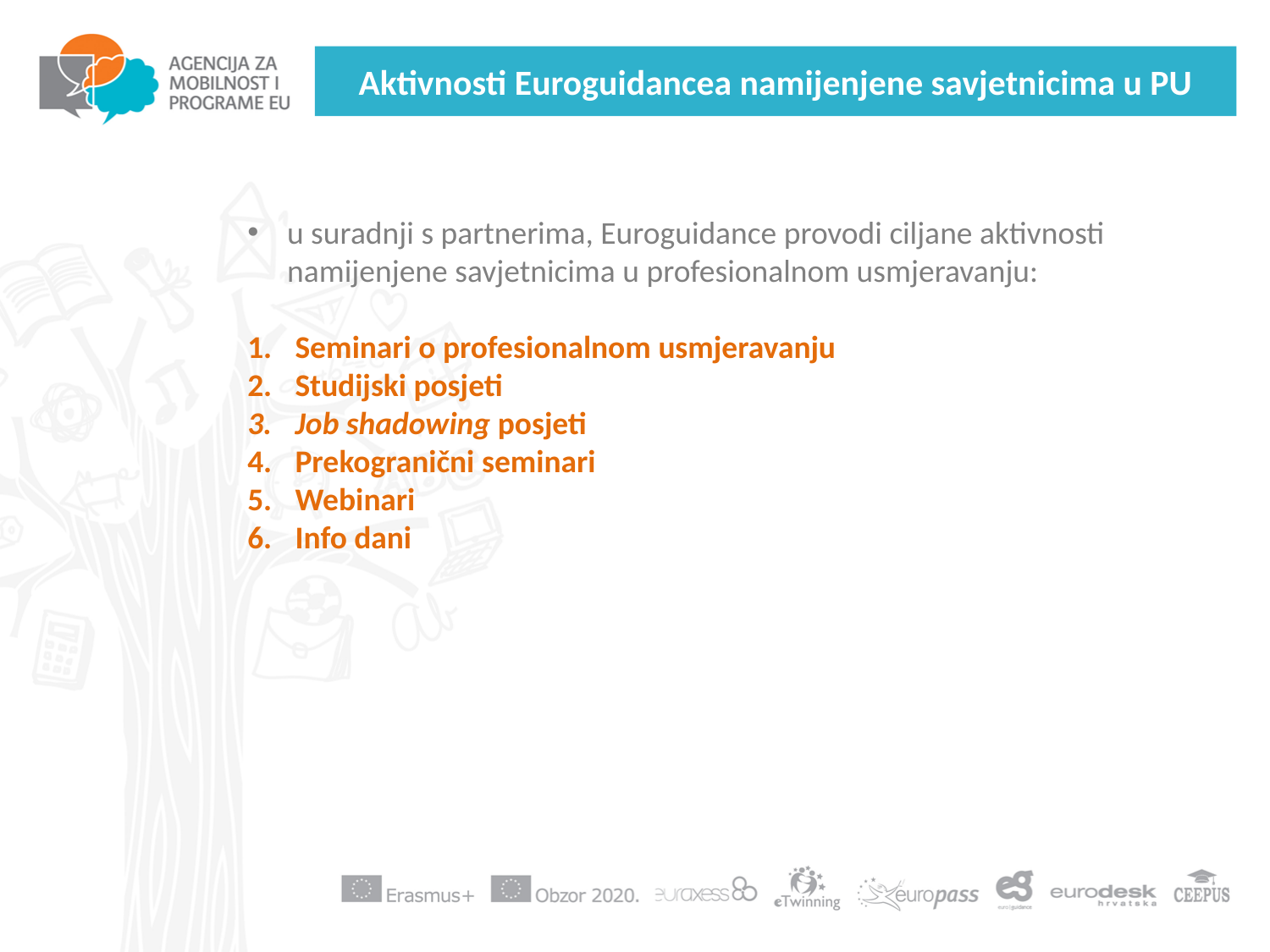

# Aktivnosti Euroguidancea namijenjene savjetnicima u PU
u suradnji s partnerima, Euroguidance provodi ciljane aktivnosti namijenjene savjetnicima u profesionalnom usmjeravanju:

Seminari o profesionalnom usmjeravanju
Studijski posjeti
Job shadowing posjeti
Prekogranični seminari
Webinari
Info dani